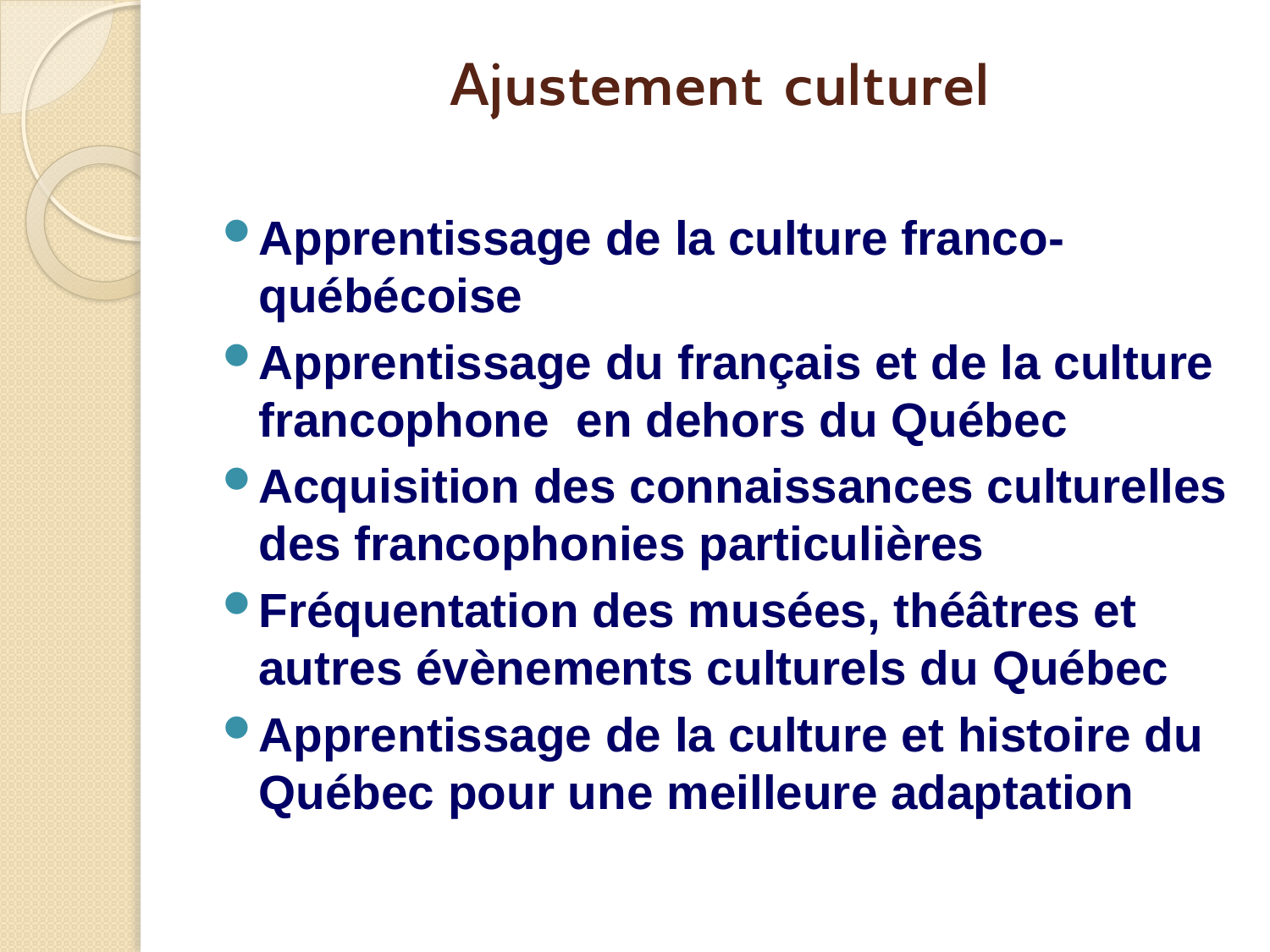

# Ajustement culturel
Apprentissage de la culture franco-québécoise
Apprentissage du français et de la culture francophone  en dehors du Québec
Acquisition des connaissances culturelles des francophonies particulières
Fréquentation des musées, théâtres et autres évènements culturels du Québec
Apprentissage de la culture et histoire du Québec pour une meilleure adaptation